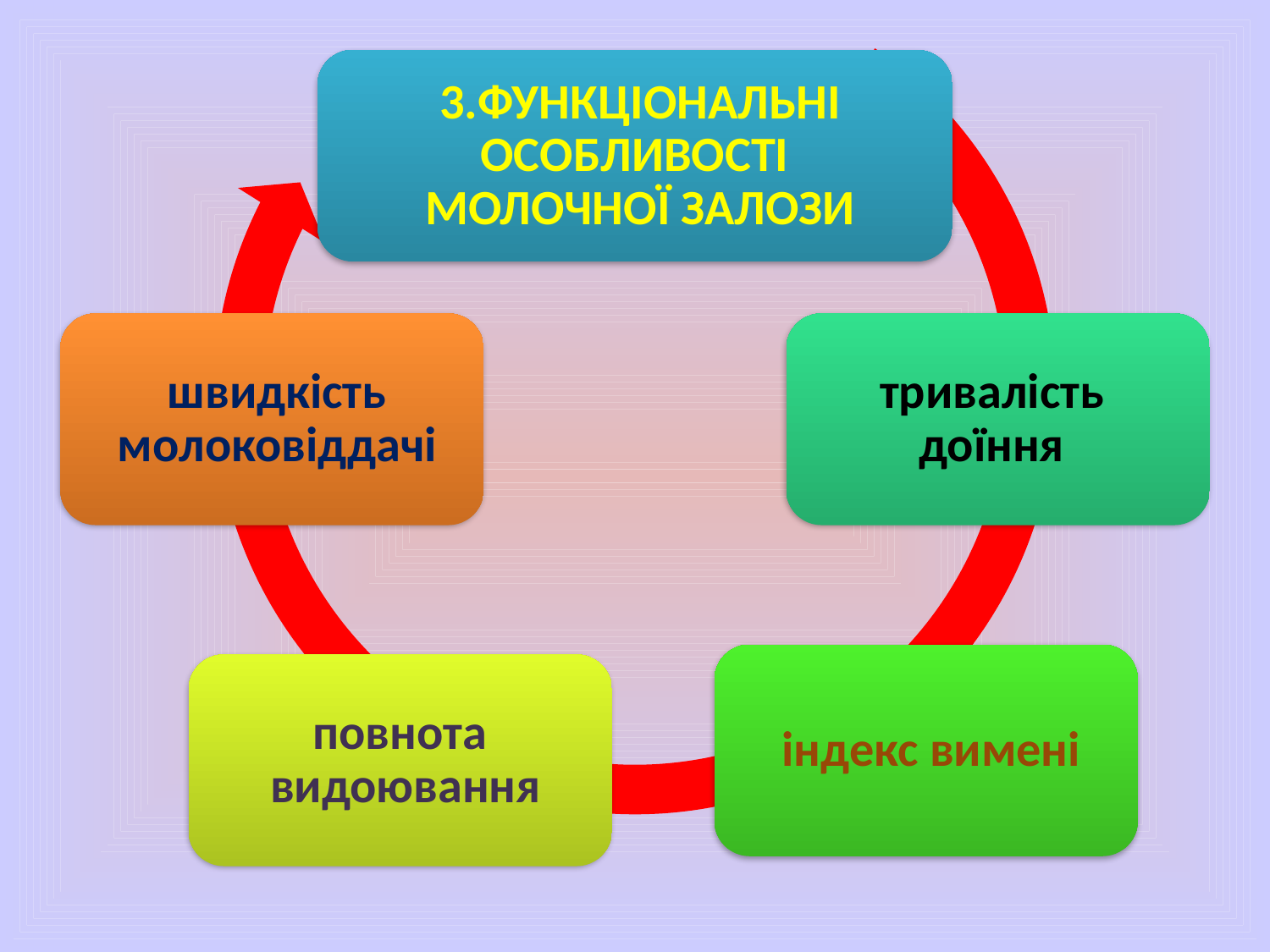

3.ФУНКЦІОНАЛЬНІ ОСОБЛИВОСТІ
МОЛОЧНОЇ ЗАЛОЗИ
тривалість   доїння
індекс вимені
повнота  видоювання
швидкість молоковіддачі